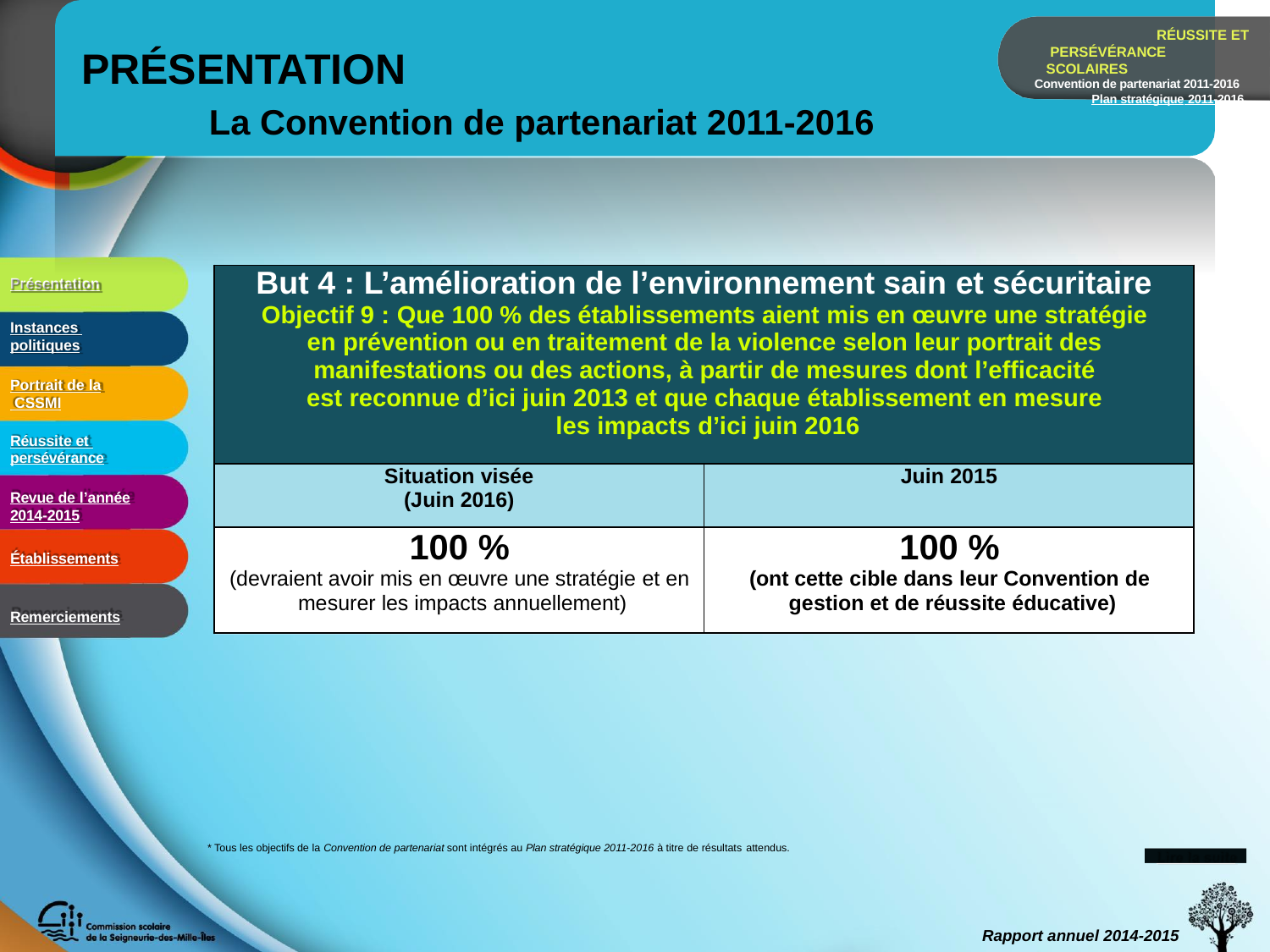

RÉUSSITE ET  PERSÉVÉRANCE SCOLAIRES
Convention de partenariat 2011-2016  Plan stratégique 2011-2016
# PRÉSENTATION
La Convention de partenariat 2011-2016

| But 4 : L’amélioration de l’environnement sain et sécuritaire Objectif 9 : Que 100 % des établissements aient mis en œuvre une stratégie en prévention ou en traitement de la violence selon leur portrait des manifestations ou des actions, à partir de mesures dont l’efficacité est reconnue d’ici juin 2013 et que chaque établissement en mesure les impacts d’ici juin 2016 |  |
| --- | --- |
| Situation visée (Juin 2016) | Juin 2015 |
| 100 % (devraient avoir mis en œuvre une stratégie et en mesurer les impacts annuellement) | 100 % (ont cette cible dans leur Convention de gestion et de réussite éducative) |

Présentation

Instances  politiques

Portrait de la  CSSMI

Réussite et  persévérance

Revue de l’année
2014-2015

Établissements

Remerciements

* Tous les objectifs de la Convention de partenariat sont intégrés au Plan stratégique 2011-2016 à titre de résultats attendus.

Lire la suite
Rapport annuel 2014-2015